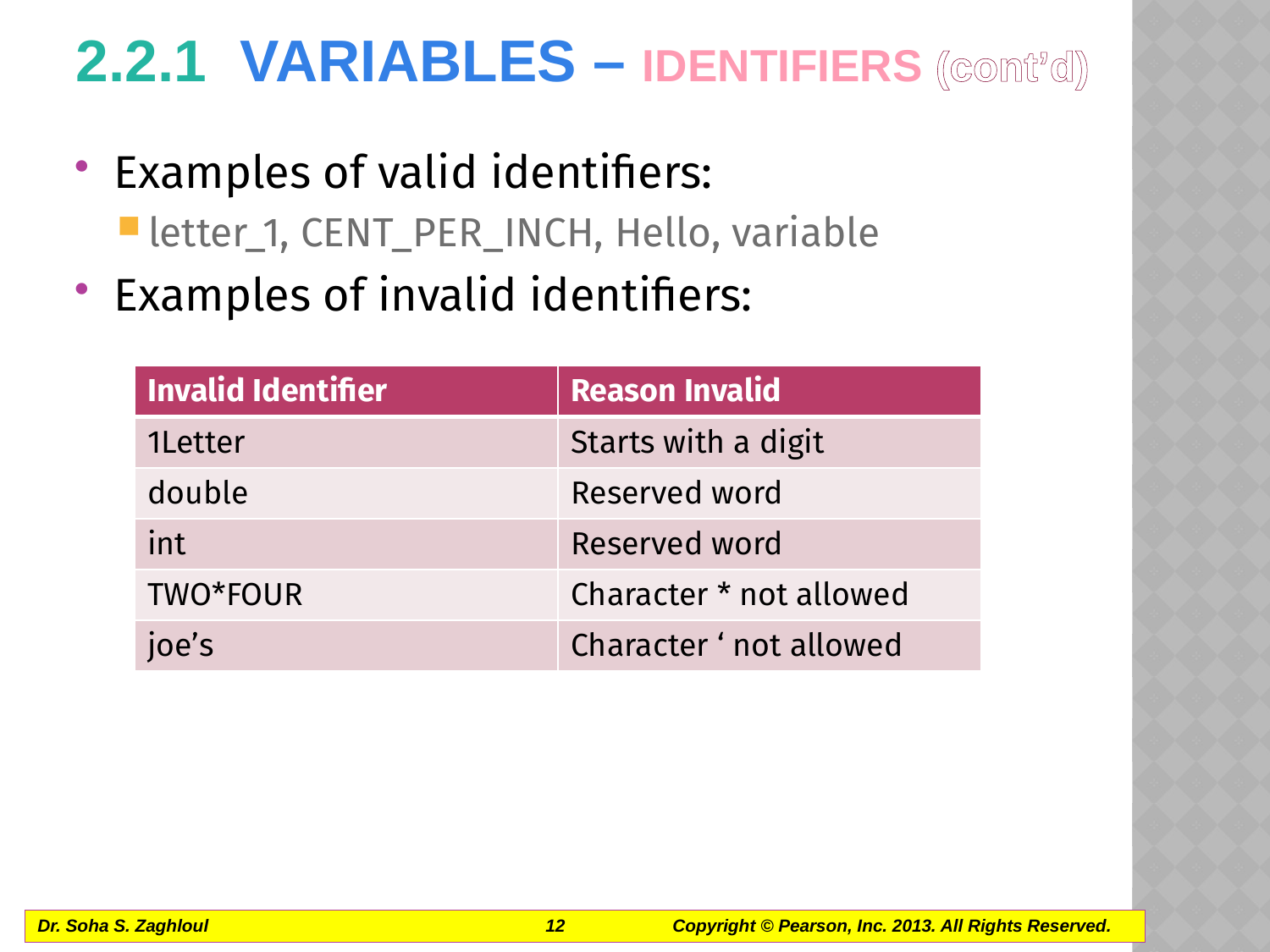

2.2.1  variables – Identifiers (cont’d)
Examples of valid identifiers:
letter_1, CENT_PER_INCH, Hello, variable
Examples of invalid identifiers:

| Invalid Identifier | Reason Invalid |
| --- | --- |
| 1Letter | Starts with a digit |
| double | Reserved word |
| int | Reserved word |
| TWO\*FOUR | Character \* not allowed |
| joe’s | Character ‘ not allowed |
Dr. Soha S. Zaghloul			12	Copyright © Pearson, Inc. 2013. All Rights Reserved.